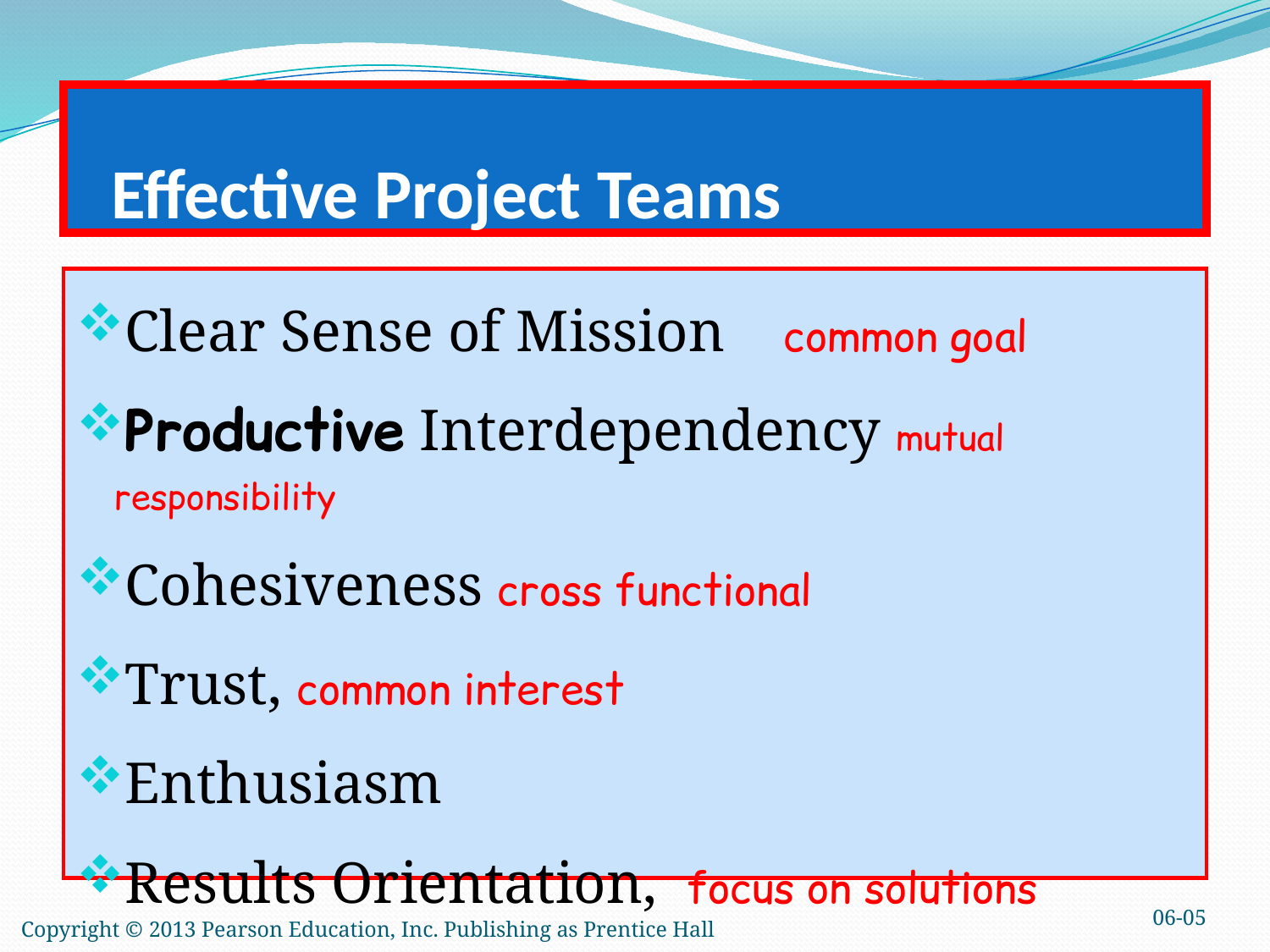

# Effective Project Teams
Clear Sense of Mission    common goal
Productive Interdependency mutual responsibility
Cohesiveness cross functional
Trust, common interest
Enthusiasm
Results Orientation,  focus on solutions
06-05